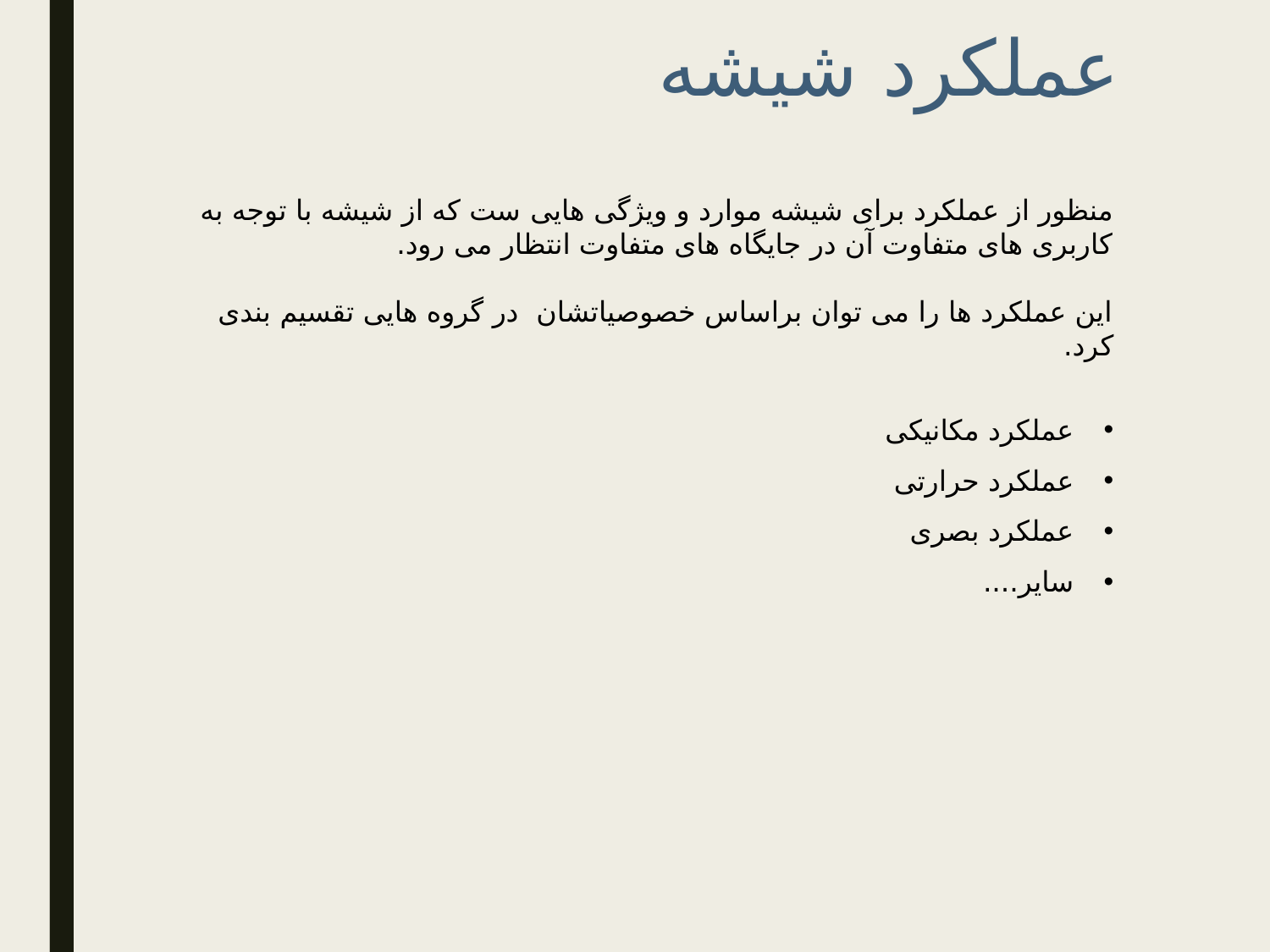

عملکرد شیشه
منظور از عملکرد برای شیشه موارد و ویژگی هایی ست که از شیشه با توجه به کاربری های متفاوت آن در جایگاه های متفاوت انتظار می رود.

این عملکرد ها را می توان براساس خصوصیاتشان  در گروه هایی تقسیم بندی کرد.

عملکرد مکانیکی
عملکرد حرارتی
عملکرد بصری
سایر....